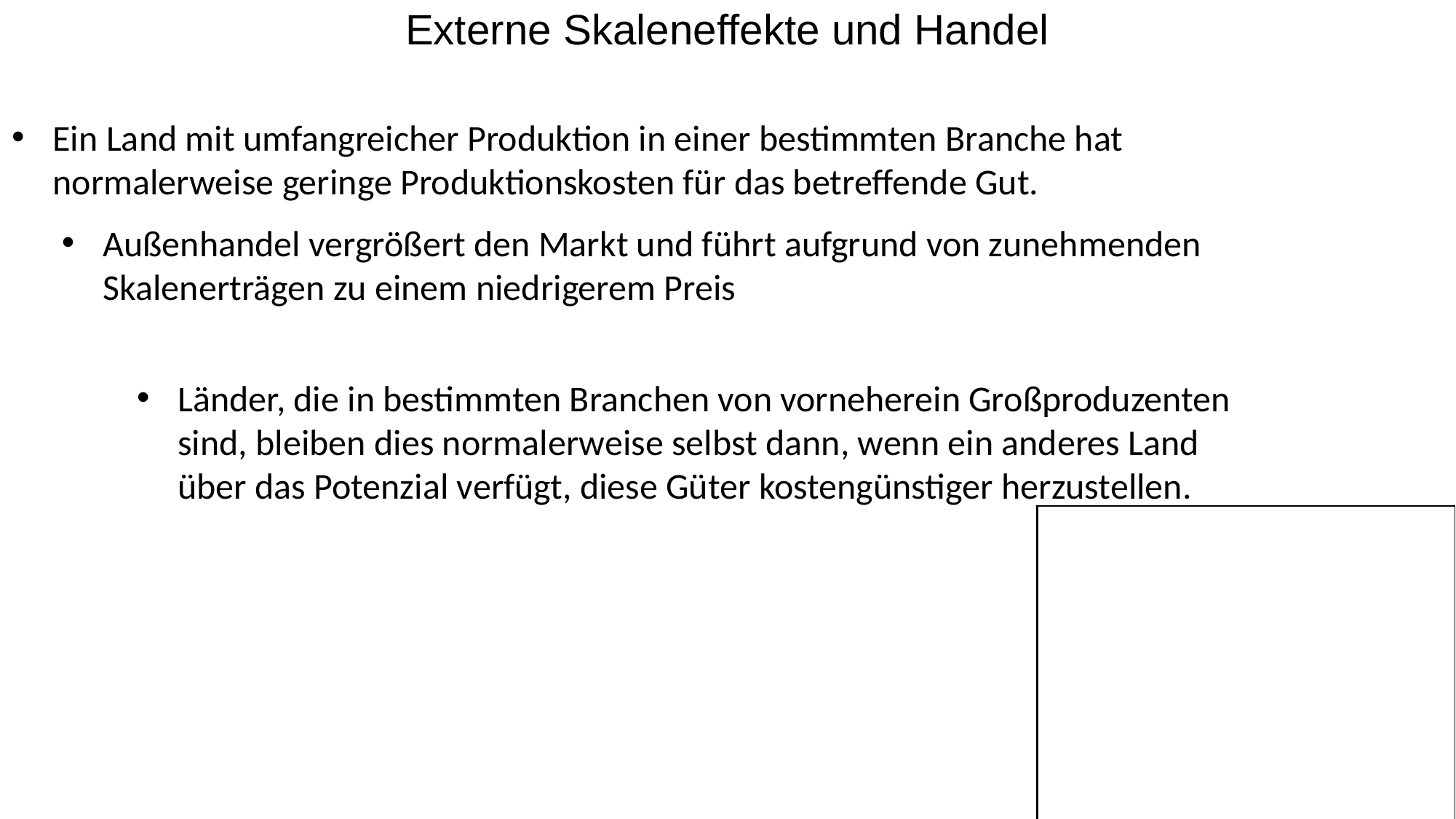

Externe Skaleneffekte und Handel
Ein Land mit umfangreicher Produktion in einer bestimmten Branche hat normalerweise geringe Produktionskosten für das betreffende Gut.

Außenhandel vergrößert den Markt und führt aufgrund von zunehmenden Skalenerträgen zu einem niedrigerem Preis
Länder, die in bestimmten Branchen von vorneherein Großproduzenten sind, bleiben dies normalerweise selbst dann, wenn ein anderes Land über das Potenzial verfügt, diese Güter kostengünstiger herzustellen.